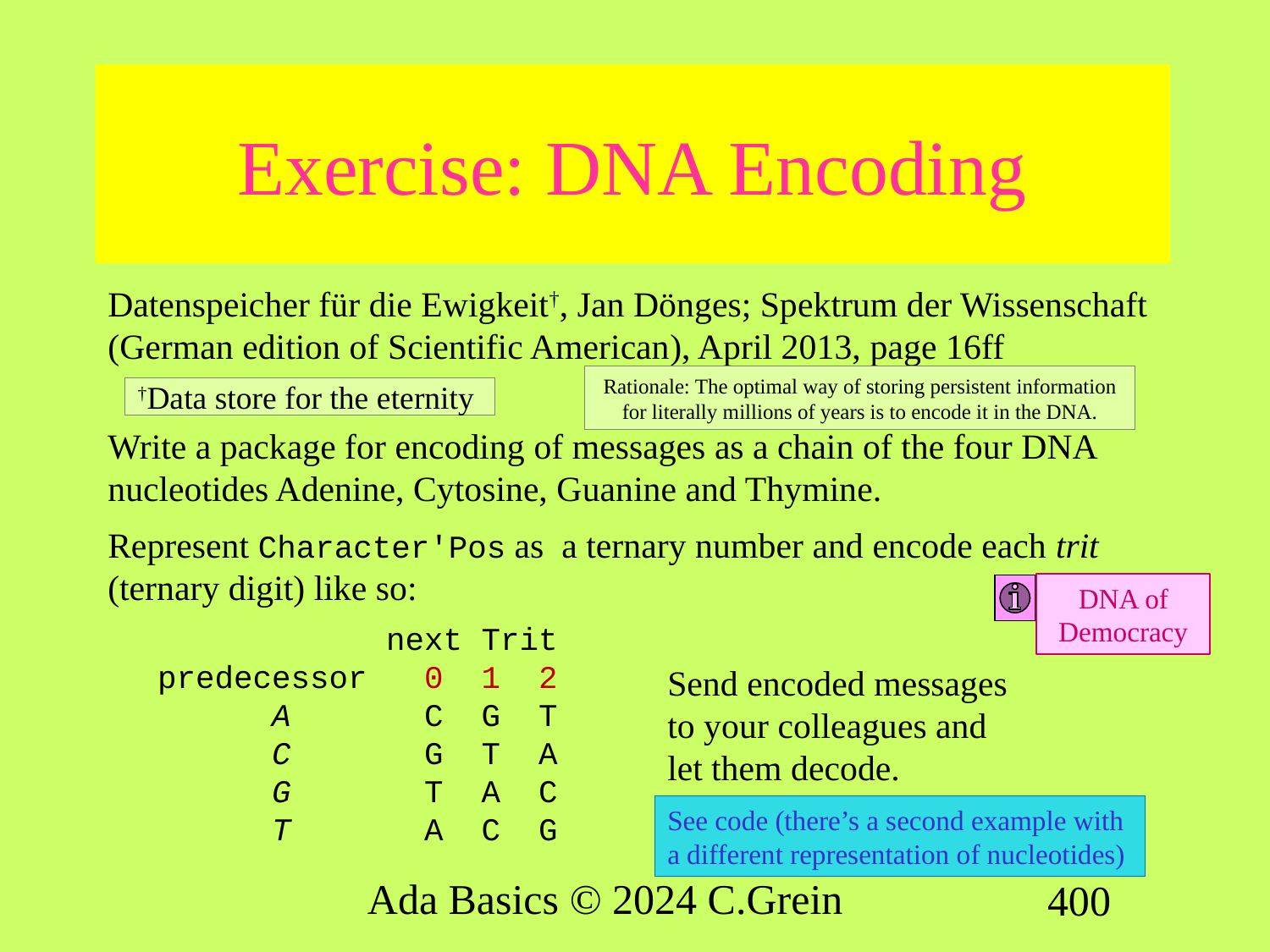

# Exercise: DNA Encoding
Datenspeicher für die Ewigkeit†, Jan Dönges; Spektrum der Wissenschaft (German edition of Scientific American), April 2013, page 16ff

Write a package for encoding of messages as a chain of the four DNA nucleotides Adenine, Cytosine, Guanine and Thymine.
Represent Character'Pos as  a ternary number and encode each trit (ternary digit) like so:
Rationale: The optimal way of storing persistent information for literally millions of years is to encode it in the DNA.
†Data store for the eternity
DNA of Democracy

            next Trit
predecessor   0  1  2
      A       C  G  T
      C       G  T  A
      G       T  A  C
      T       A  C  G
Send encoded messages to your colleagues and let them decode.
See code (there’s a second example with a different representation of nucleotides)
Ada Basics © 2024 C.Grein
400